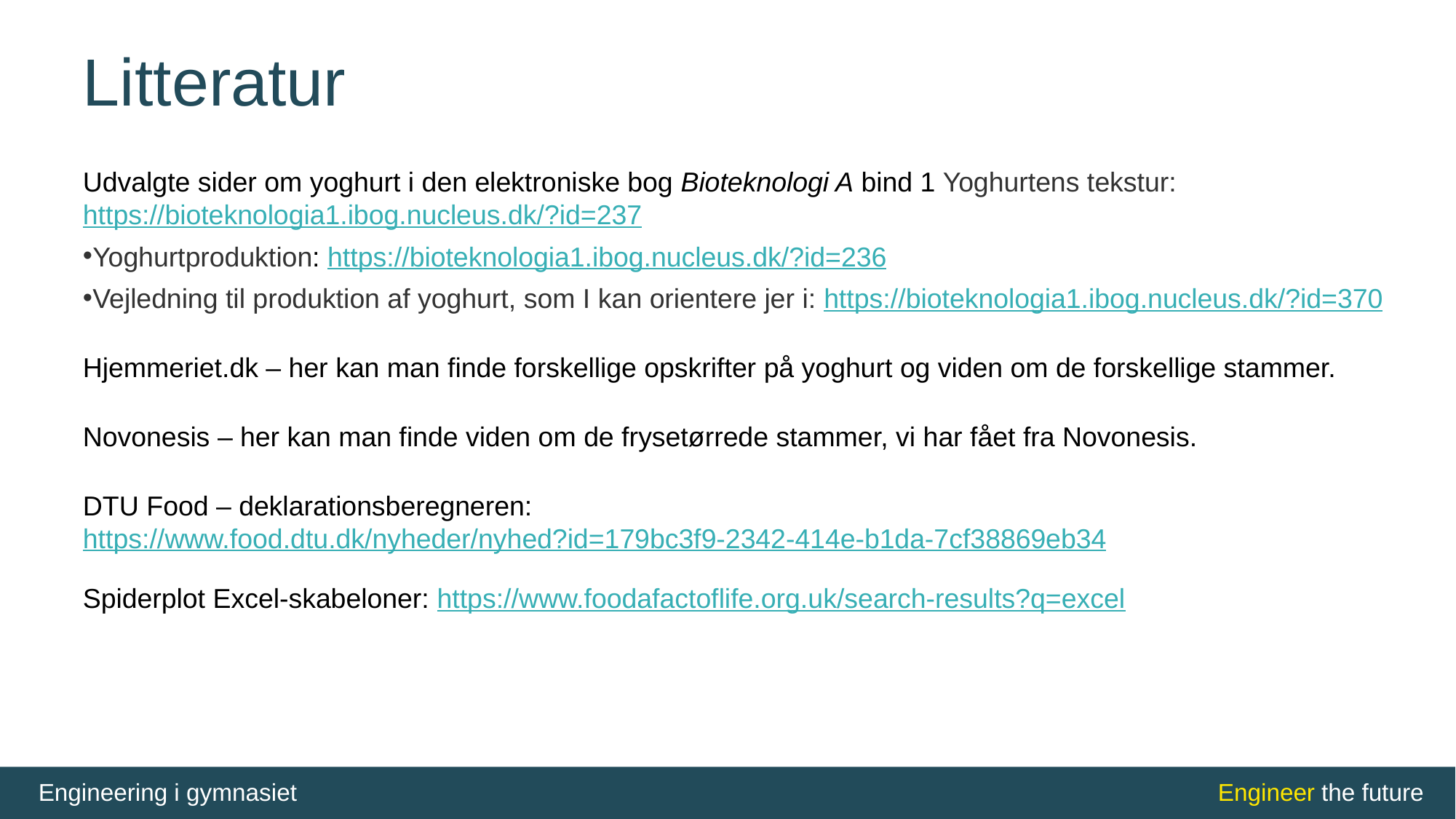

# Litteratur
Udvalgte sider om yoghurt i den elektroniske bog Bioteknologi A bind 1 Yoghurtens tekstur: https://bioteknologia1.ibog.nucleus.dk/?id=237
Yoghurtproduktion: https://bioteknologia1.ibog.nucleus.dk/?id=236
Vejledning til produktion af yoghurt, som I kan orientere jer i: https://bioteknologia1.ibog.nucleus.dk/?id=370
Hjemmeriet.dk – her kan man finde forskellige opskrifter på yoghurt og viden om de forskellige stammer.
Novonesis – her kan man finde viden om de frysetørrede stammer, vi har fået fra Novonesis.
DTU Food – deklarationsberegneren:
https://www.food.dtu.dk/nyheder/nyhed?id=179bc3f9-2342-414e-b1da-7cf38869eb34
Spiderplot Excel-skabeloner: https://www.foodafactoflife.org.uk/search-results?q=excel